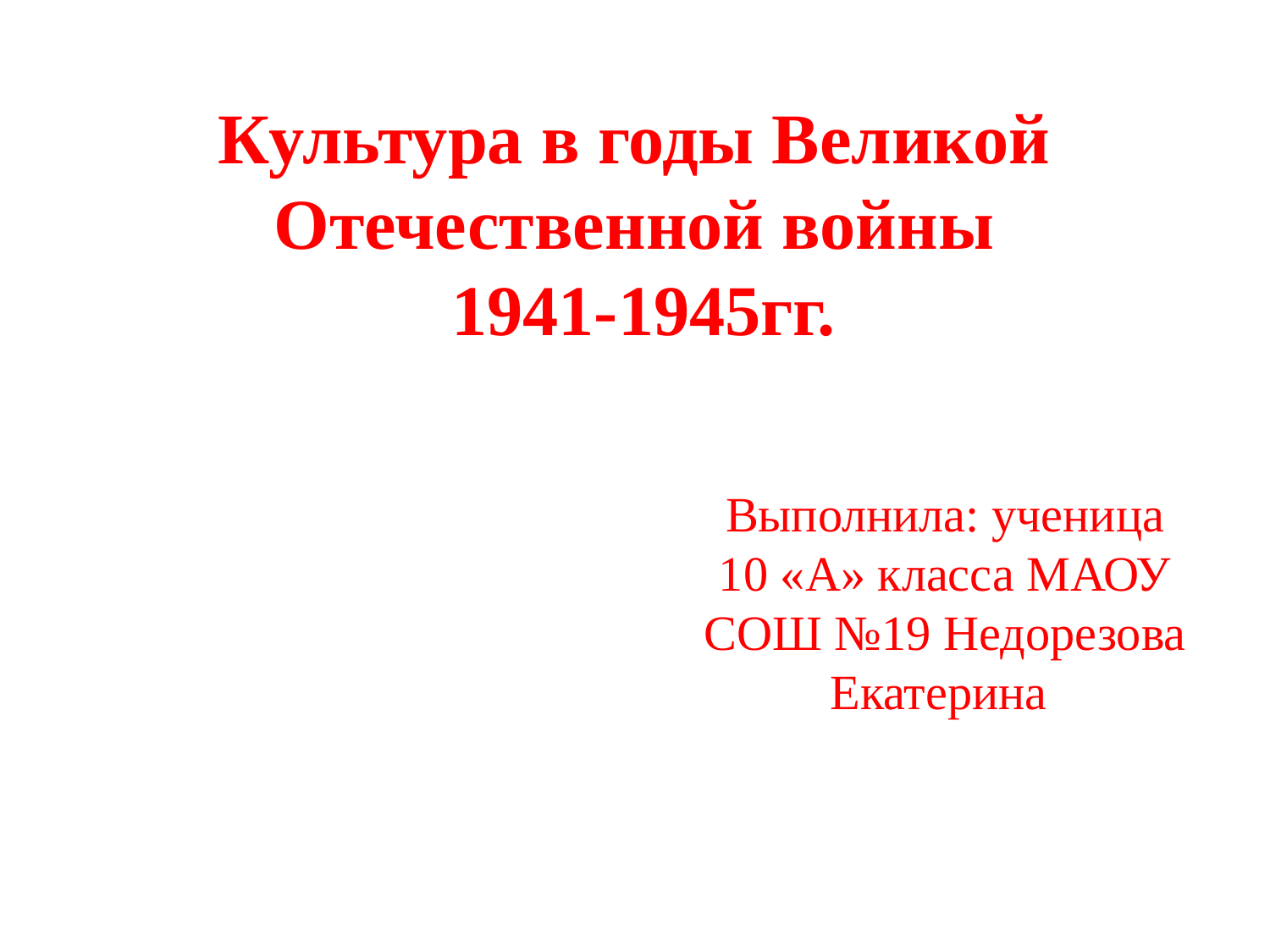

# Культура в годы Великой Отечественной войны 1941-1945гг.
Выполнила: ученица 10 «А» класса МАОУ СОШ №19 Недорезова Екатерина